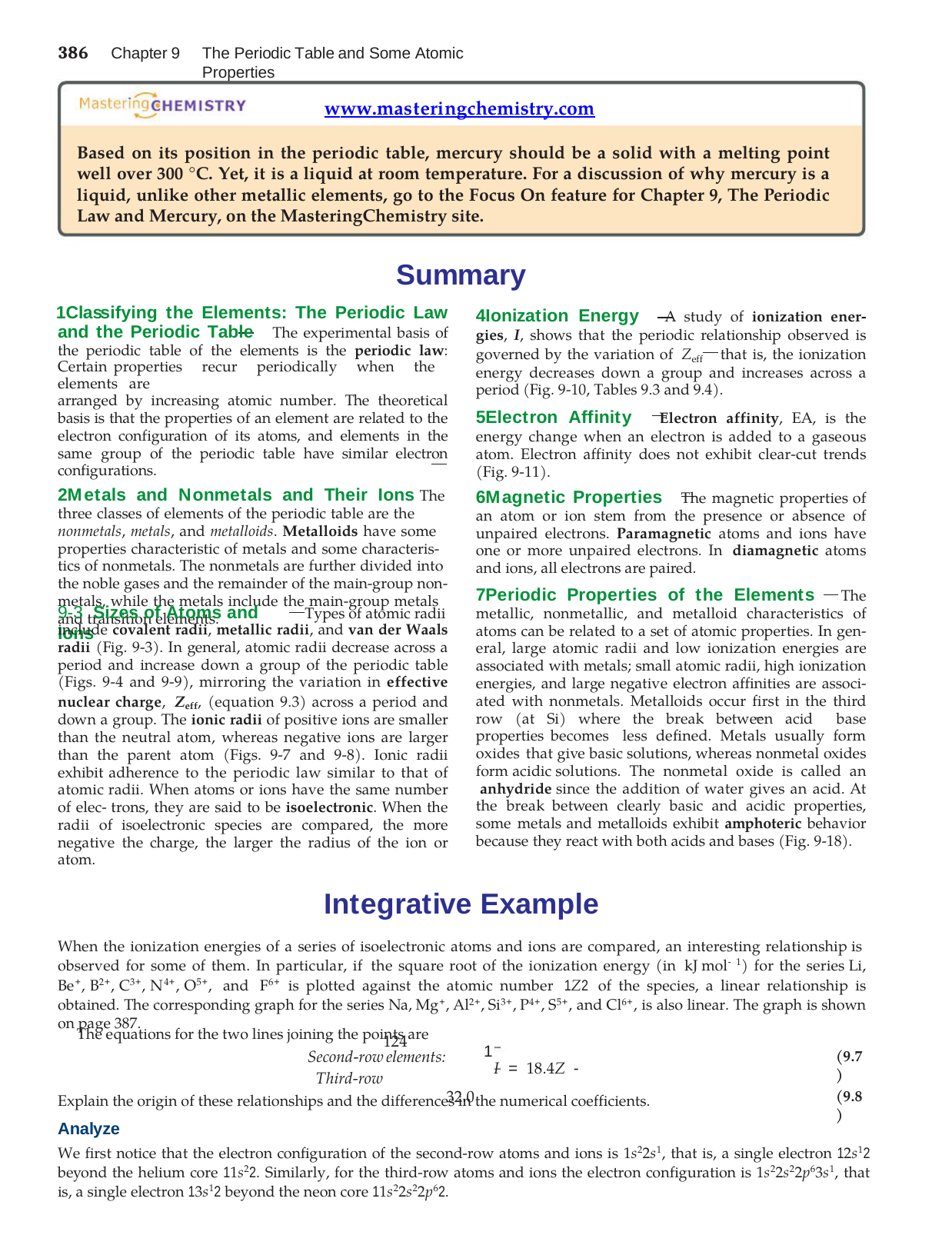

386	Chapter 9
The Periodic Table and Some Atomic Properties
www.masteringchemistry.com

Based on its position in the periodic table, mercury should be a solid with a melting point well over 300 °C. Yet, it is a liquid at room temperature. For a discussion of why mercury is a liquid, unlike other metallic elements, go to the Focus On feature for Chapter 9, The Periodic Law and Mercury, on the MasteringChemistry site.

Summary
Classifying the Elements: The Periodic Law and the Periodic Table   The experimental basis of the periodic table of the elements is the periodic law: Certain properties   recur   periodically   when   the   elements   are
arranged by increasing atomic number. The theoretical basis is that the properties of an element are related to the electron configuration of its atoms, and elements in the same group of the periodic table have similar electron configurations.
Metals  and  Nonmetals  and  Their  Ions The three classes of elements of the periodic table are the nonmetals, metals, and metalloids. Metalloids have some properties characteristic of metals and some characteris- tics of nonmetals. The nonmetals are further divided into the noble gases and the remainder of the main-group non- metals, while the metals include the main-group metals and transition elements.
Ionization Energy   A study of ionization ener- gies, I, shows that the periodic relationship observed is governed by the variation of  Zeff      that is, the ionization energy decreases down a group and increases across a period (Fig. 9-10, Tables 9.3 and 9.4).
Electron Affinity   Electron affinity, EA, is the energy change when an electron is added to a gaseous atom. Electron affinity does not exhibit clear-cut trends (Fig. 9-11).
Magnetic Properties   The magnetic properties of an atom or ion stem from the presence or absence of unpaired electrons. Paramagnetic atoms and ions have one or more unpaired electrons. In  diamagnetic atoms and ions, all electrons are paired.
Periodic Properties of the Elements   The metallic,  nonmetallic,  and  metalloid  characteristics  of atoms can be related to a set of atomic properties. In gen- eral, large atomic radii and low ionization energies are associated with metals; small atomic radii, high ionization energies, and large negative electron affinities are associ- ated with nonmetals. Metalloids occur first in the third row (at Si) where the break between acid  base properties becomes  less defined. Metals usually form oxides that give basic solutions, whereas nonmetal oxides form acidic solutions.  The  nonmetal  oxide  is  called  an  anhydride since the addition of water gives an acid. At the break between clearly basic and acidic properties, some metals and metalloids exhibit amphoteric behavior because they react with both acids and bases (Fig. 9-18).

9-3  Sizes of Atoms and Ions
Types of atomic radii

include covalent radii, metallic radii, and van der Waals radii (Fig. 9-3). In general, atomic radii decrease across a period and increase down a group of the periodic table (Figs. 9-4 and 9-9), mirroring the variation in effective nuclear charge,  Zeff, (equation 9.3) across a period and down a group. The ionic radii of positive ions are smaller than the neutral atom, whereas negative ions are larger than the parent atom (Figs. 9-7 and 9-8). Ionic radii exhibit adherence to the periodic law similar to that of atomic radii. When atoms or ions have the same number of elec- trons, they are said to be isoelectronic. When the radii of isoelectronic species are compared, the more negative the charge, the larger the radius of the ion or atom.

Integrative Example
When the ionization energies of a series of isoelectronic atoms and ions are compared, an interesting relationship is  observed for some of them. In particular, if  the square root of the ionization energy (in  kJ mol-1) for the series Li, Be+, B2+, C3+, N4+, O5+,  and  F6+  is plotted against the atomic number  1Z2  of the species, a linear relationship is obtained. The corresponding graph for the series Na, Mg+, Al2+, Si3+, P4+, S5+, and Cl6+, is also linear. The graph is shown on page 387.
  I  =  18.4Z  -  32.0
The equations for the two lines joining the points are
 elements: 1I  =  13.5Z  -  124
1
 elements:
Second-row
(9.7)
(9.8)
Third-row
Explain the origin of these relationships and the differences in the numerical coefficients.
Analyze
We first notice that the electron configuration of the second-row atoms and ions is 1s22s1, that is, a single electron 12s12 beyond the helium core 11s22. Similarly, for the third-row atoms and ions the electron configuration is 1s22s22p63s1, that is, a single electron 13s12 beyond the neon core 11s22s22p62.